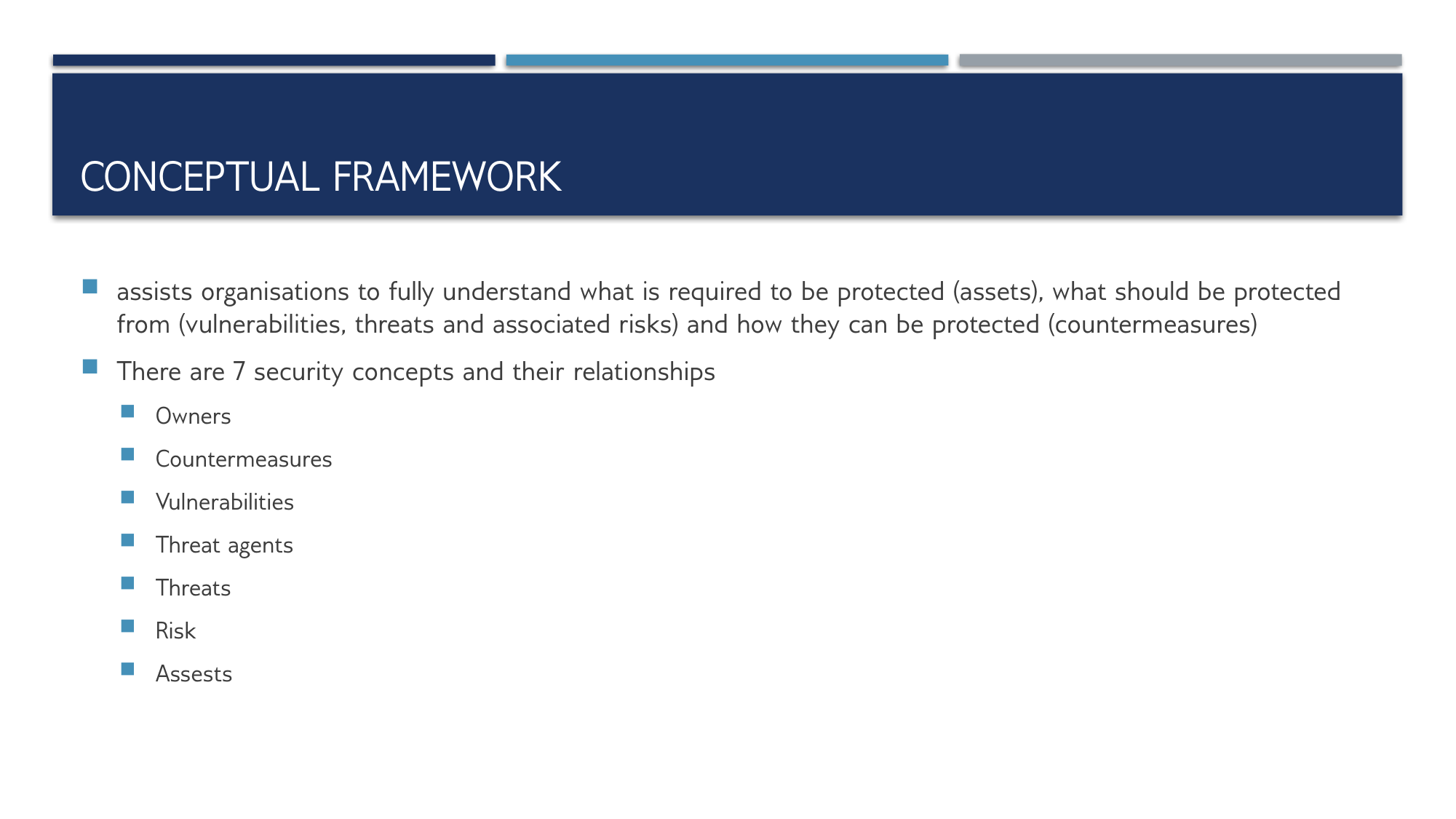

# conceptual framework
assists organisations to fully understand what is required to be protected (assets), what should be protected from (vulnerabilities, threats and associated risks) and how they can be protected (countermeasures)
There are 7 security concepts and their relationships
Owners
Countermeasures
Vulnerabilities
Threat agents
Threats
Risk
Assests